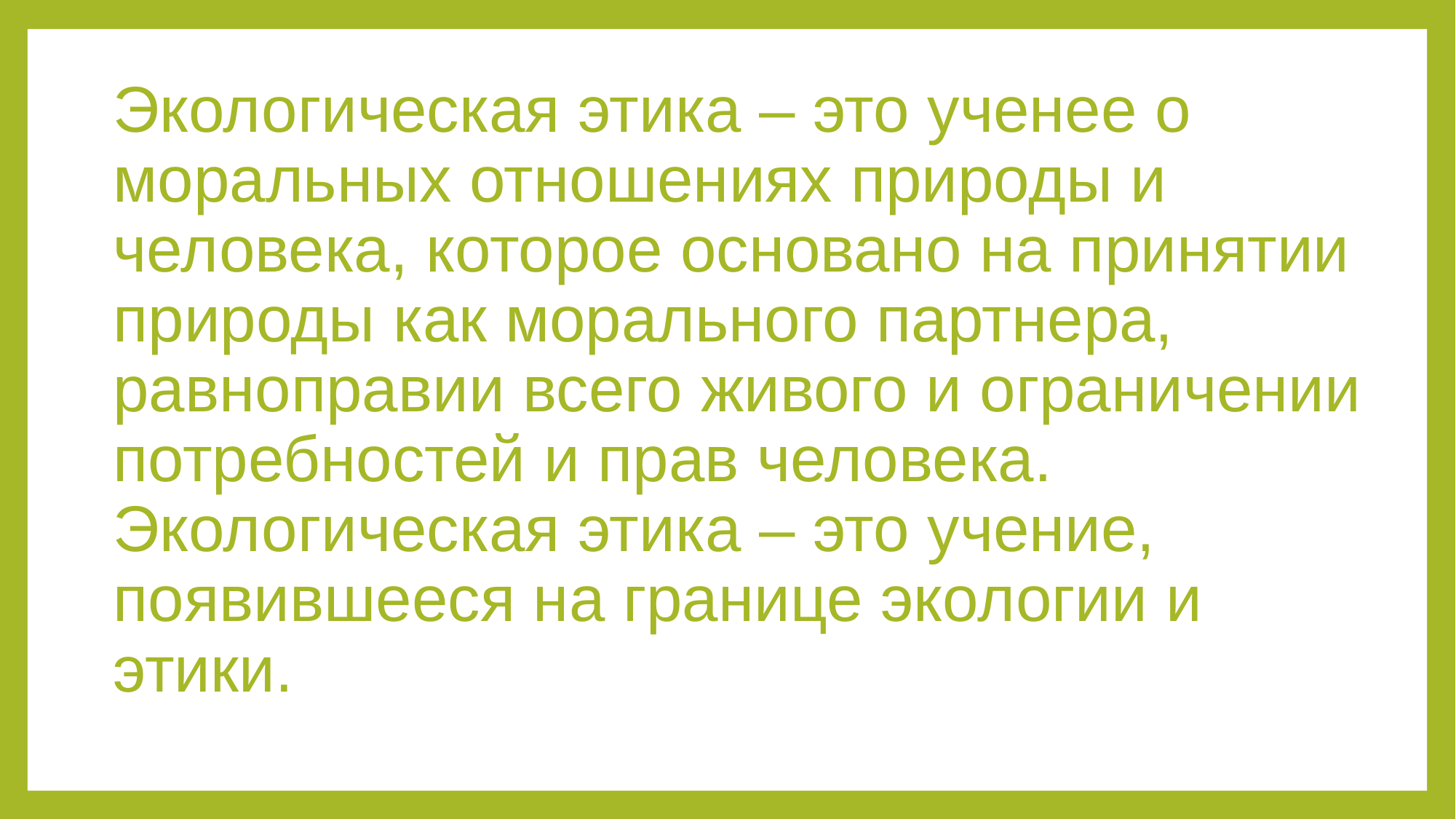

# Экологическая этика – это ученее о моральных отношениях природы и человека, которое основано на принятии природы как морального партнера, равноправии всего живого и ограничении потребностей и прав человека. Экологическая этика – это учение, появившееся на границе экологии и этики.